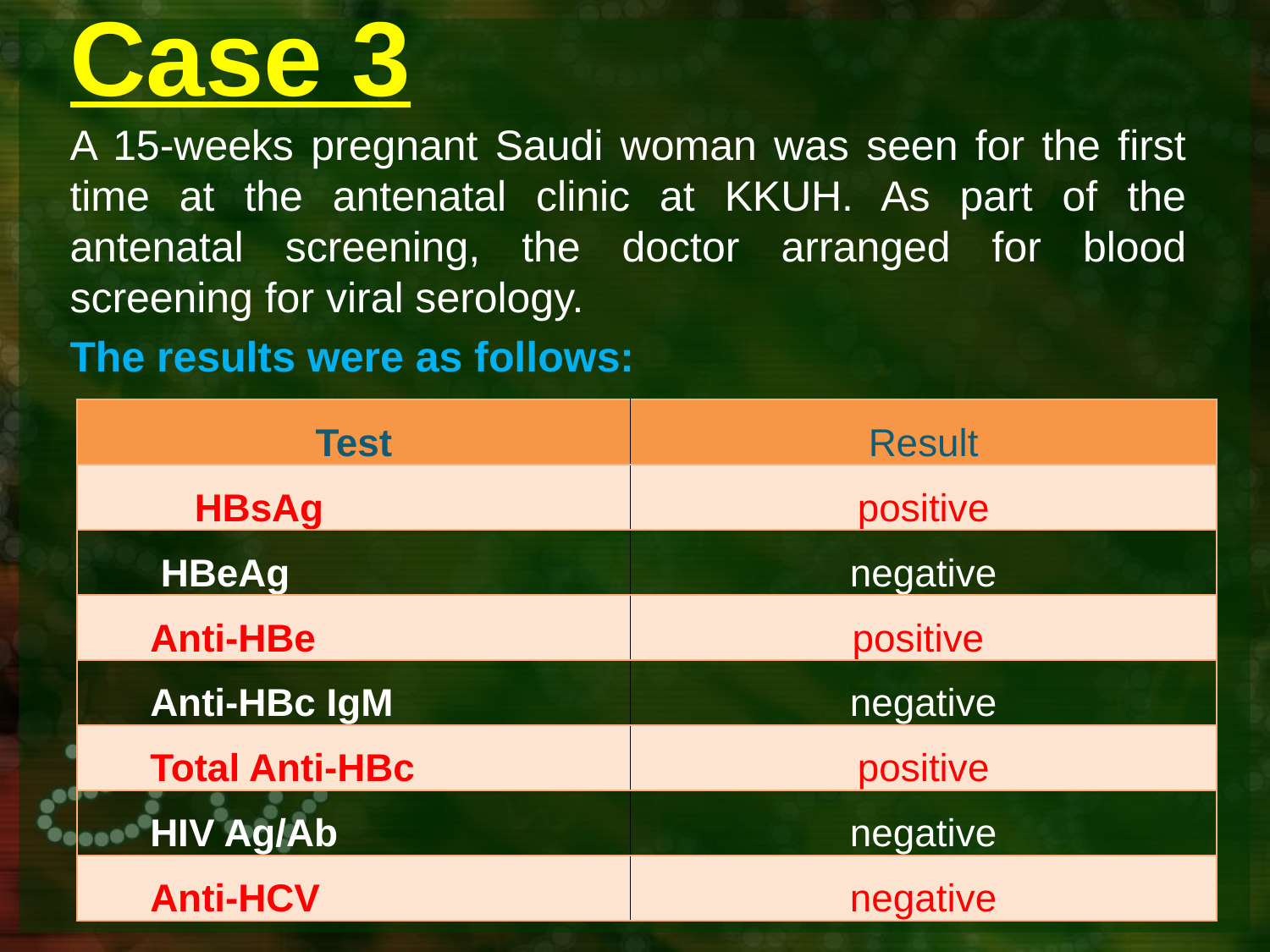

# Case 3
A 15-weeks pregnant Saudi woman was seen for the first time at the antenatal clinic at KKUH. As part of the antenatal screening, the doctor arranged for blood screening for viral serology.
The results were as follows:

| Test | Result |
| --- | --- |
| HBsAg | positive |
| HBeAg | negative |
| Anti-HBe | positive |
| Anti-HBc IgM | negative |
| Total Anti-HBc | positive |
| HIV Ag/Ab | negative |
| Anti-HCV | negative |